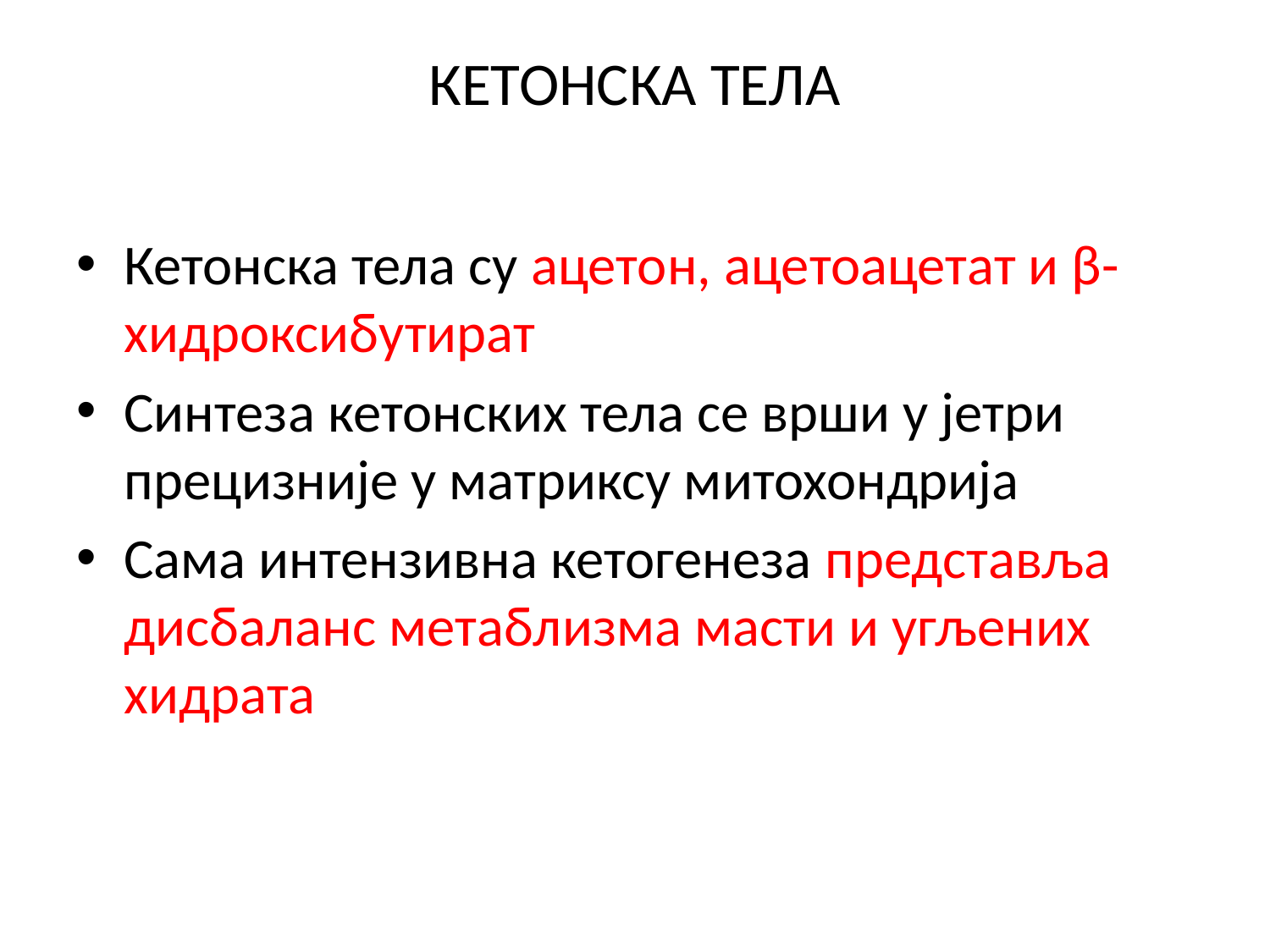

# КЕТОНСКА ТЕЛА
Кетонска тела су ацетон, ацетоацетат и β-хидроксибутират
Синтеза кетонских тела се врши у јетри прецизније у матриксу митохондрија
Сама интензивна кетогенеза представља дисбаланс метаблизма масти и угљених хидрата